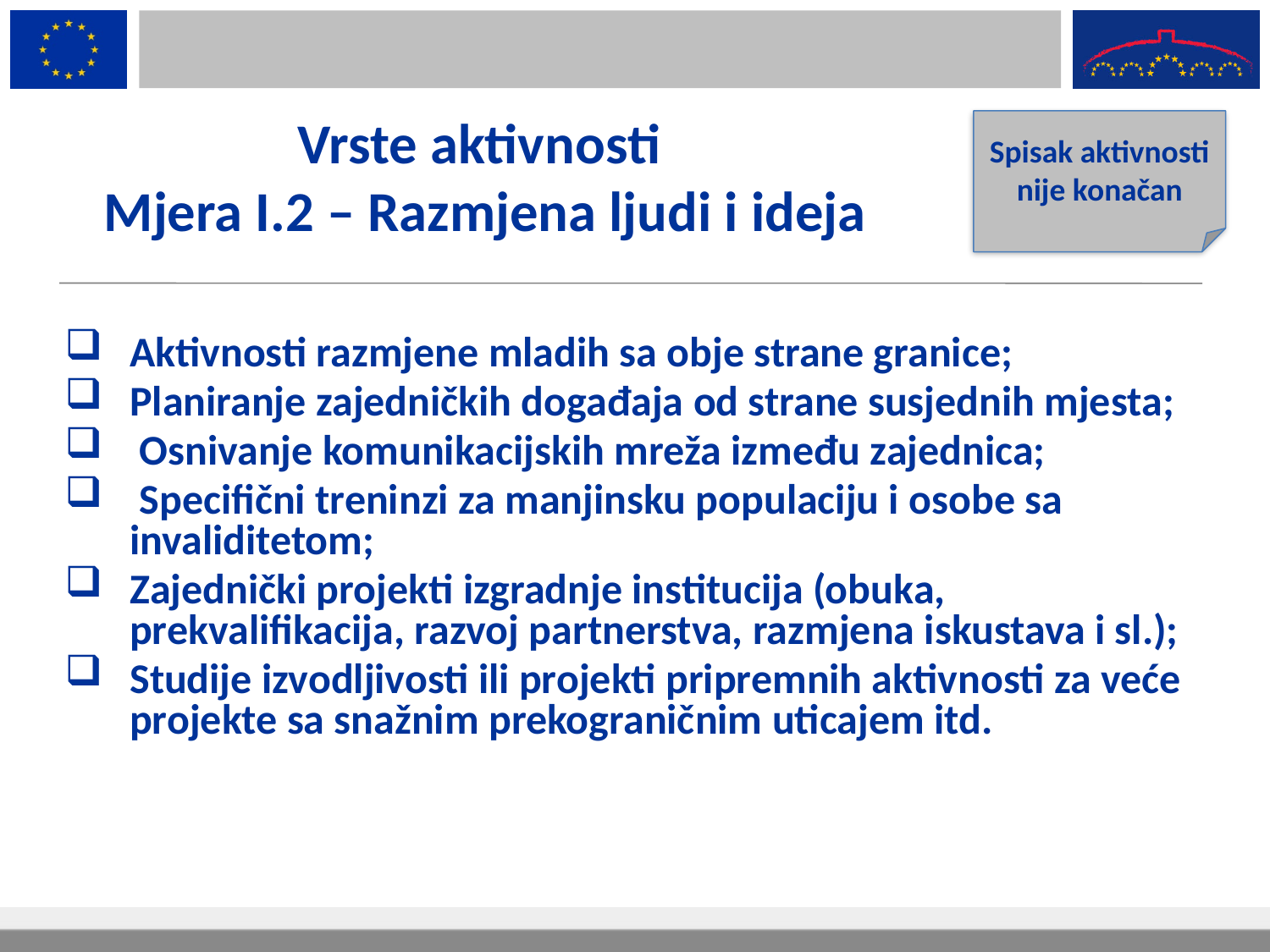

# Vrste aktivnosti Mjera I.2 – Razmjena ljudi i ideja
Spisak aktivnosti nije konačan
Aktivnosti razmjene mladih sa obje strane granice;
Planiranje zajedničkih događaja od strane susjednih mjesta;
 Osnivanje komunikacijskih mreža između zajednica;
 Specifični treninzi za manjinsku populaciju i osobe sa invaliditetom;
Zajednički projekti izgradnje institucija (obuka, prekvalifikacija, razvoj partnerstva, razmjena iskustava i sl.);
Studije izvodljivosti ili projekti pripremnih aktivnosti za veće projekte sa snažnim prekograničnim uticajem itd.